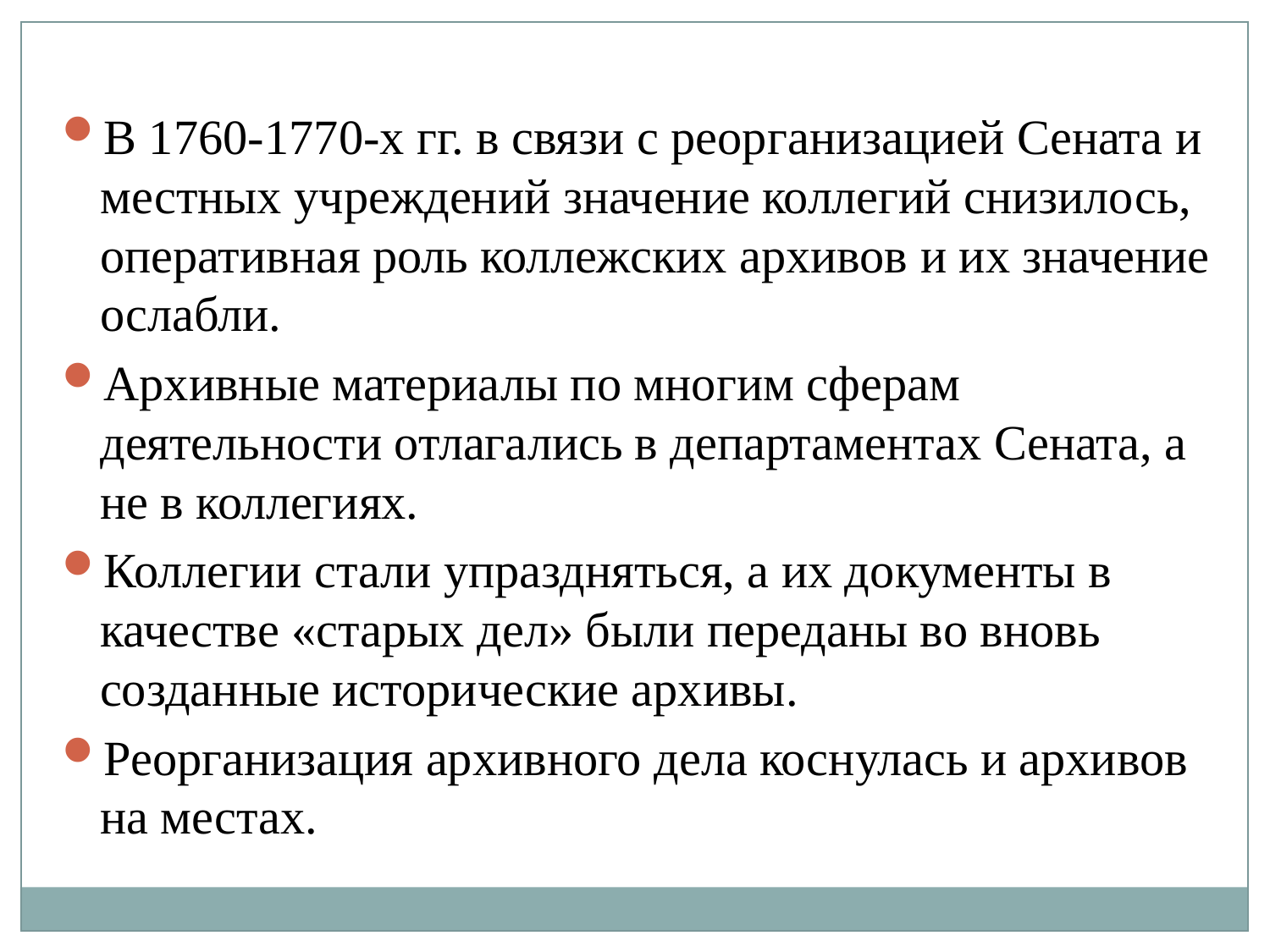

В 1760-1770-х гг. в связи с реорганизацией Сената и местных учреждений значение коллегий снизилось, оперативная роль коллежских архивов и их значение ослабли.
Архивные материалы по многим сферам деятельности отлагались в департаментах Сената, а не в коллегиях.
Коллегии стали упраздняться, а их документы в качестве «старых дел» были переданы во вновь созданные исторические архивы.
Реорганизация архивного дела коснулась и архивов на местах.